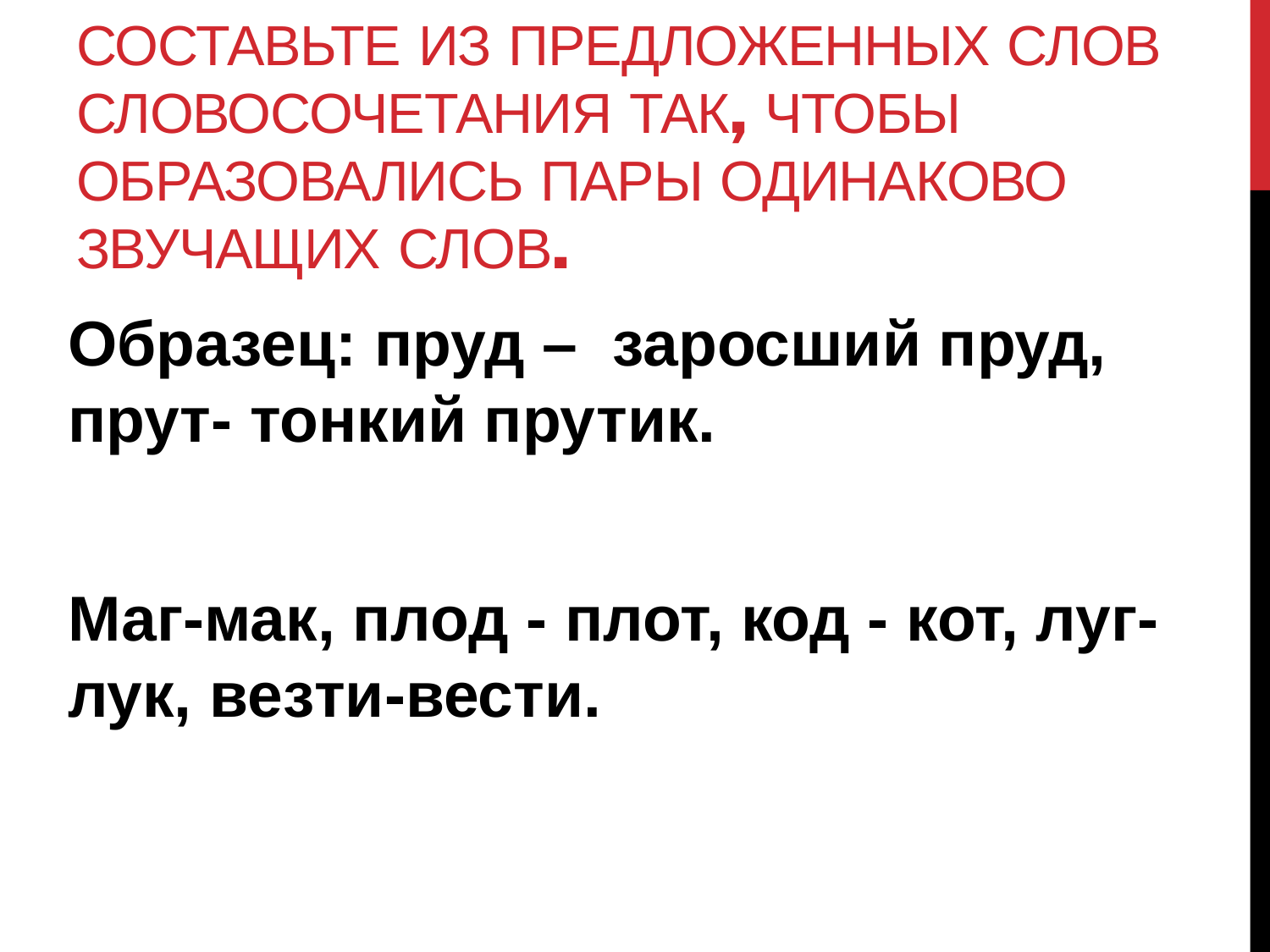

# Составьте из предложенных слов словосочетания так, чтобы образовались пары одинаково звучащих слов.
Образец: пруд –  заросший пруд, прут- тонкий прутик.

Маг-мак, плод - плот, код - кот, луг-лук, везти-вести.